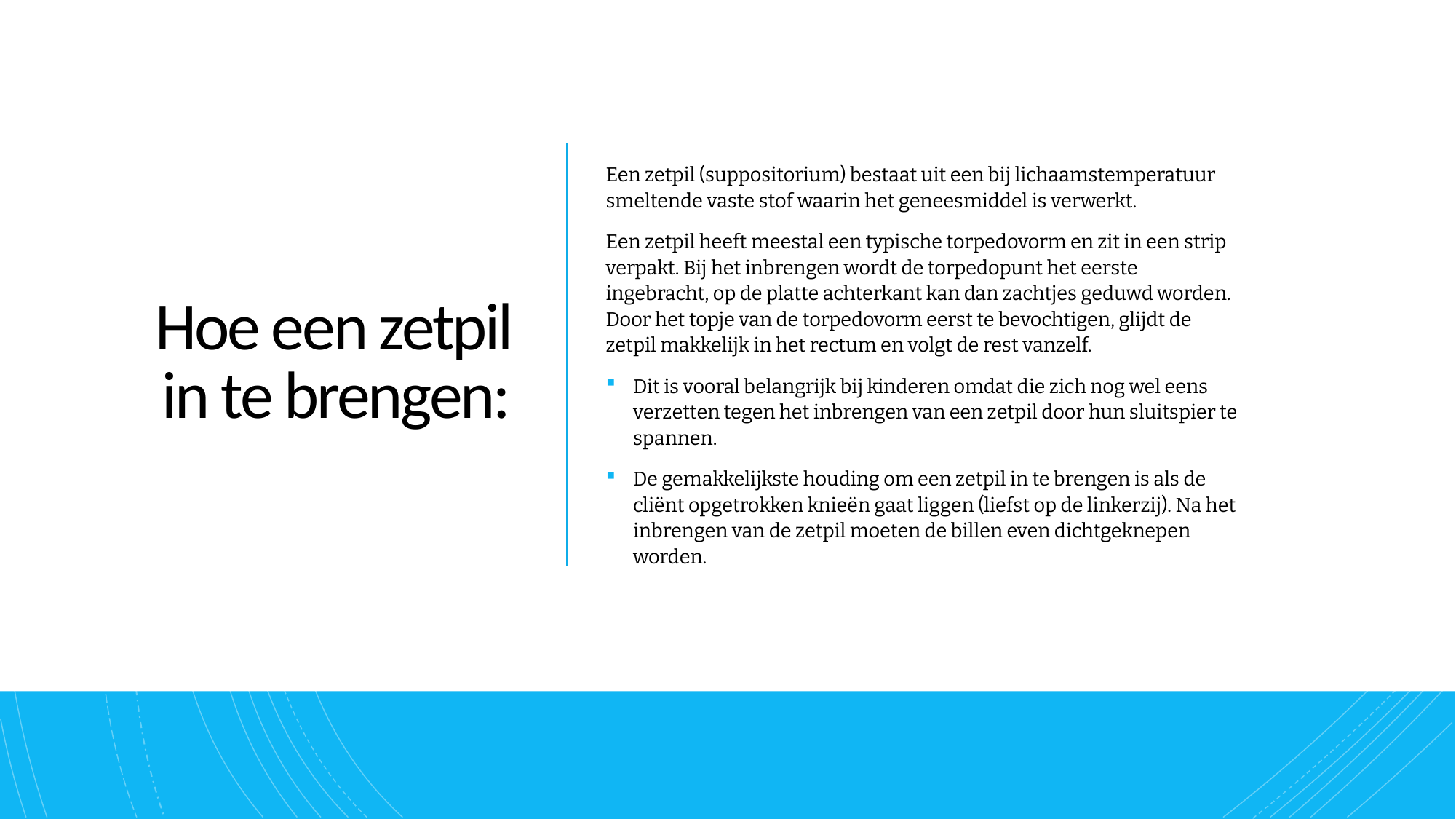

# Hoe een zetpil in te brengen:
Een zetpil (suppositorium) bestaat uit een bij lichaamstemperatuur smeltende vaste stof waarin het geneesmiddel is verwerkt.
Een zetpil heeft meestal een typische torpedovorm en zit in een strip verpakt. Bij het inbrengen wordt de torpedopunt het eerste ingebracht, op de platte achterkant kan dan zachtjes geduwd worden. Door het topje van de torpedovorm eerst te bevochtigen, glijdt de zetpil makkelijk in het rectum en volgt de rest vanzelf.
Dit is vooral belangrijk bij kinderen omdat die zich nog wel eens verzetten tegen het inbrengen van een zetpil door hun sluitspier te spannen.
De gemakkelijkste houding om een zetpil in te brengen is als de cliënt opgetrokken knieën gaat liggen (liefst op de linkerzij). Na het inbrengen van de zetpil moeten de billen even dichtgeknepen worden.